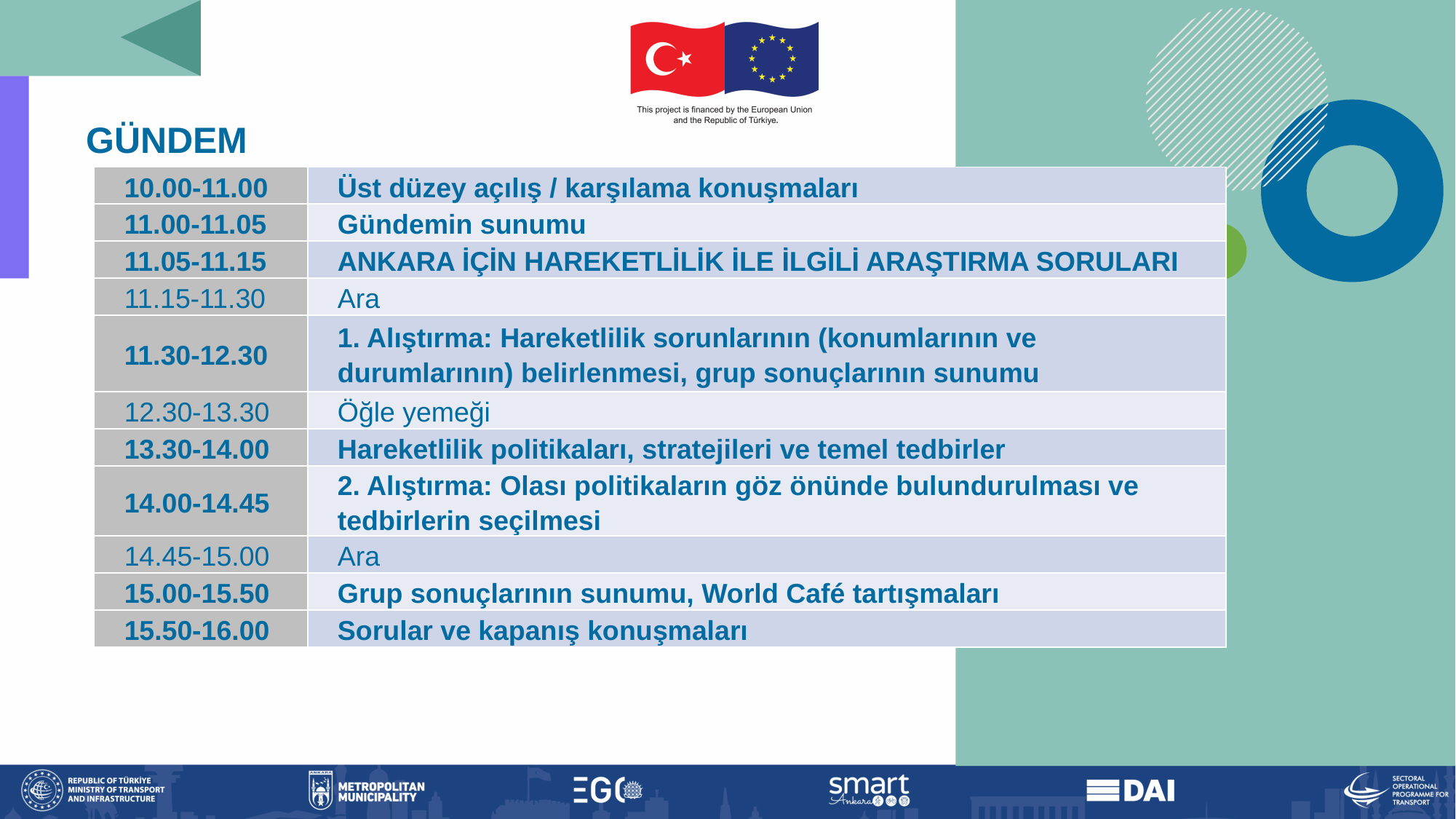

GÜNDEM
| 10.00-11.00 | Üst düzey açılış / karşılama konuşmaları |
| --- | --- |
| 11.00-11.05 | Gündemin sunumu |
| 11.05-11.15 | ANKARA İÇİN HAREKETLİLİK İLE İLGİLİ ARAŞTIRMA SORULARI |
| 11.15-11.30 | Ara |
| 11.30-12.30 | 1. Alıştırma: Hareketlilik sorunlarının (konumlarının ve durumlarının) belirlenmesi, grup sonuçlarının sunumu |
| 12.30-13.30 | Öğle yemeği |
| 13.30-14.00 | Hareketlilik politikaları, stratejileri ve temel tedbirler |
| 14.00-14.45 | 2. Alıştırma: Olası politikaların göz önünde bulundurulması ve tedbirlerin seçilmesi |
| 14.45-15.00 | Ara |
| 15.00-15.50 | Grup sonuçlarının sunumu, World Café tartışmaları |
| 15.50-16.00 | Sorular ve kapanış konuşmaları |